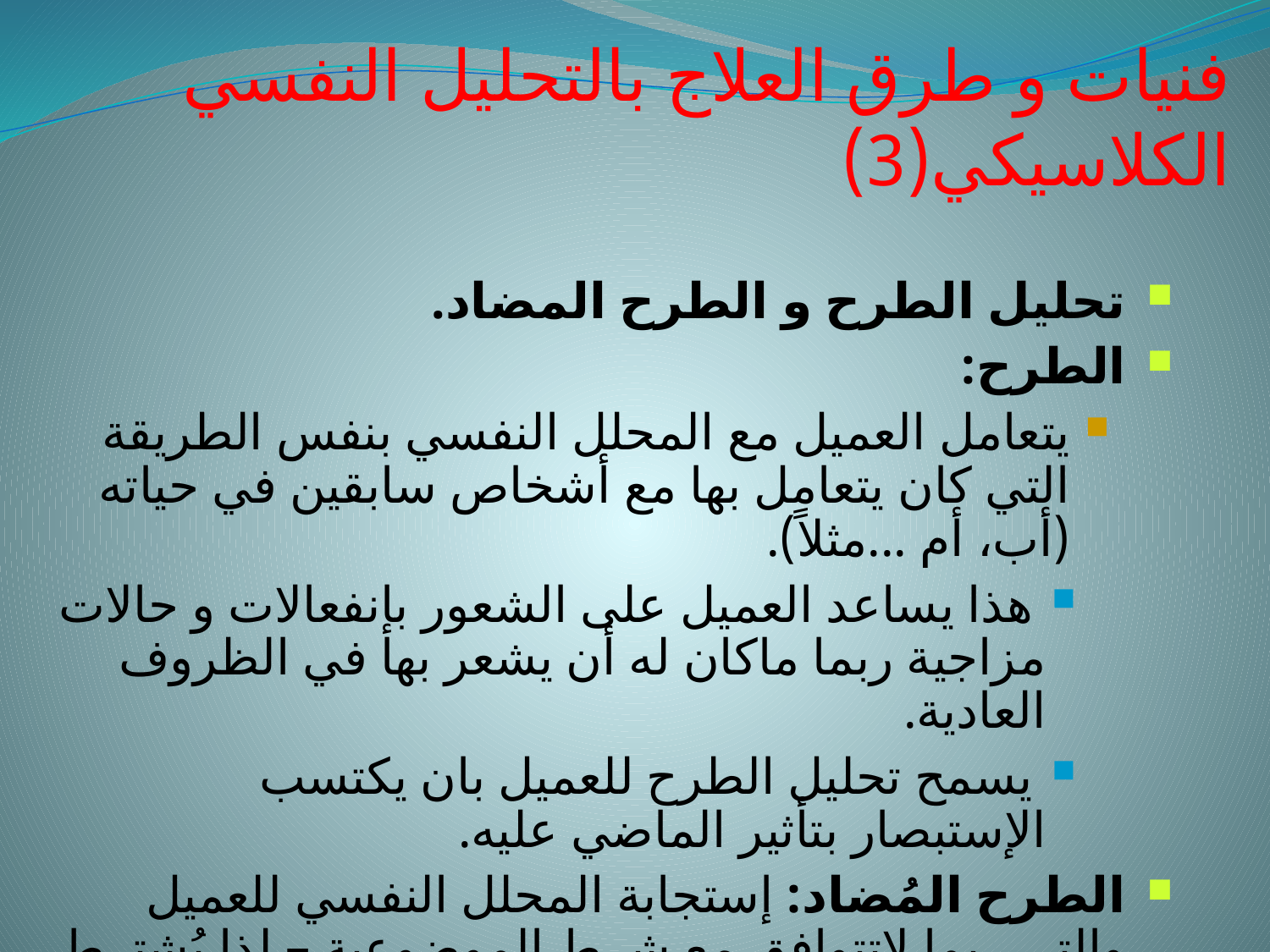

فنيات و طرق العلاج بالتحليل النفسي الكلاسيكي(3)
تحليل الطرح و الطرح المضاد.
الطرح:
يتعامل العميل مع المحلل النفسي بنفس الطريقة التي كان يتعامل بها مع أشخاص سابقين في حياته (أب، أم ...مثلاً).
 هذا يساعد العميل على الشعور بإنفعالات و حالات مزاجية ربما ماكان له أن يشعر بها في الظروف العادية.
 يسمح تحليل الطرح للعميل بان يكتسب الإستبصار بتأثير الماضي عليه.
الطرح المُضاد: إستجابة المحلل النفسي للعميل والتي ربما لاتتوافق مع شرط الموضوعية – لذا يُشترط أن يخضع المحلل للتحليل النفسي.